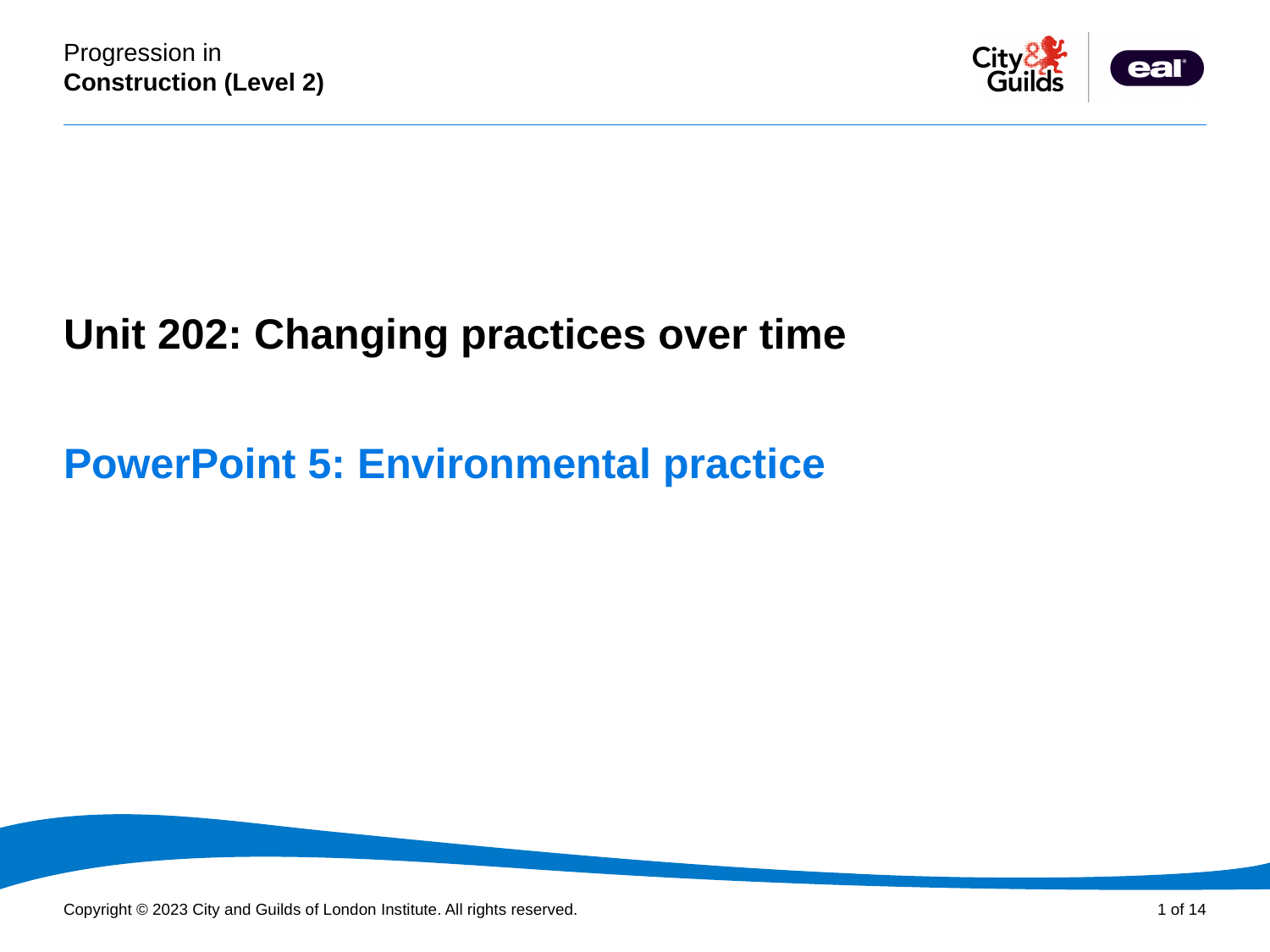

PowerPoint presentation
Unit 202: Changing practices over time
# PowerPoint 5: Environmental practice